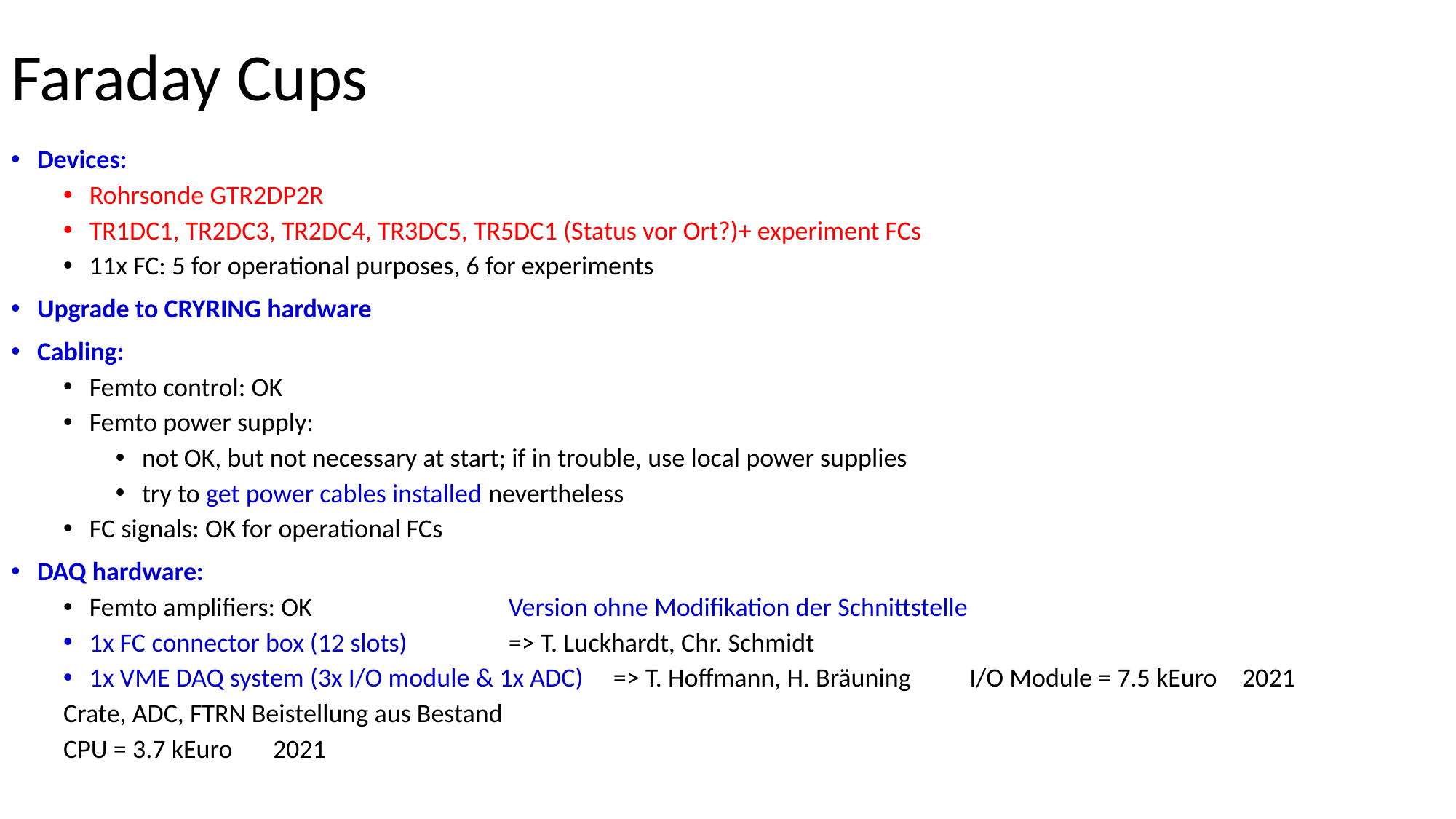

# Faraday Cups
Devices:
Rohrsonde GTR2DP2R
TR1DC1, TR2DC3, TR2DC4, TR3DC5, TR5DC1 (Status vor Ort?)+ experiment FCs
11x FC: 5 for operational purposes, 6 for experiments
Upgrade to CRYRING hardware
Cabling:
Femto control: OK
Femto power supply:
not OK, but not necessary at start; if in trouble, use local power supplies
try to get power cables installed nevertheless
FC signals: OK for operational FCs
DAQ hardware:
Femto amplifiers: OK				Version ohne Modifikation der Schnittstelle
1x FC connector box (12 slots) 			=> T. Luckhardt, Chr. Schmidt
1x VME DAQ system (3x I/O module & 1x ADC)	=> T. Hoffmann, H. Bräuning	       I/O Module = 7.5 kEuro	2021
							Crate, ADC, FTRN Beistellung aus Bestand
										CPU = 3.7 kEuro	2021